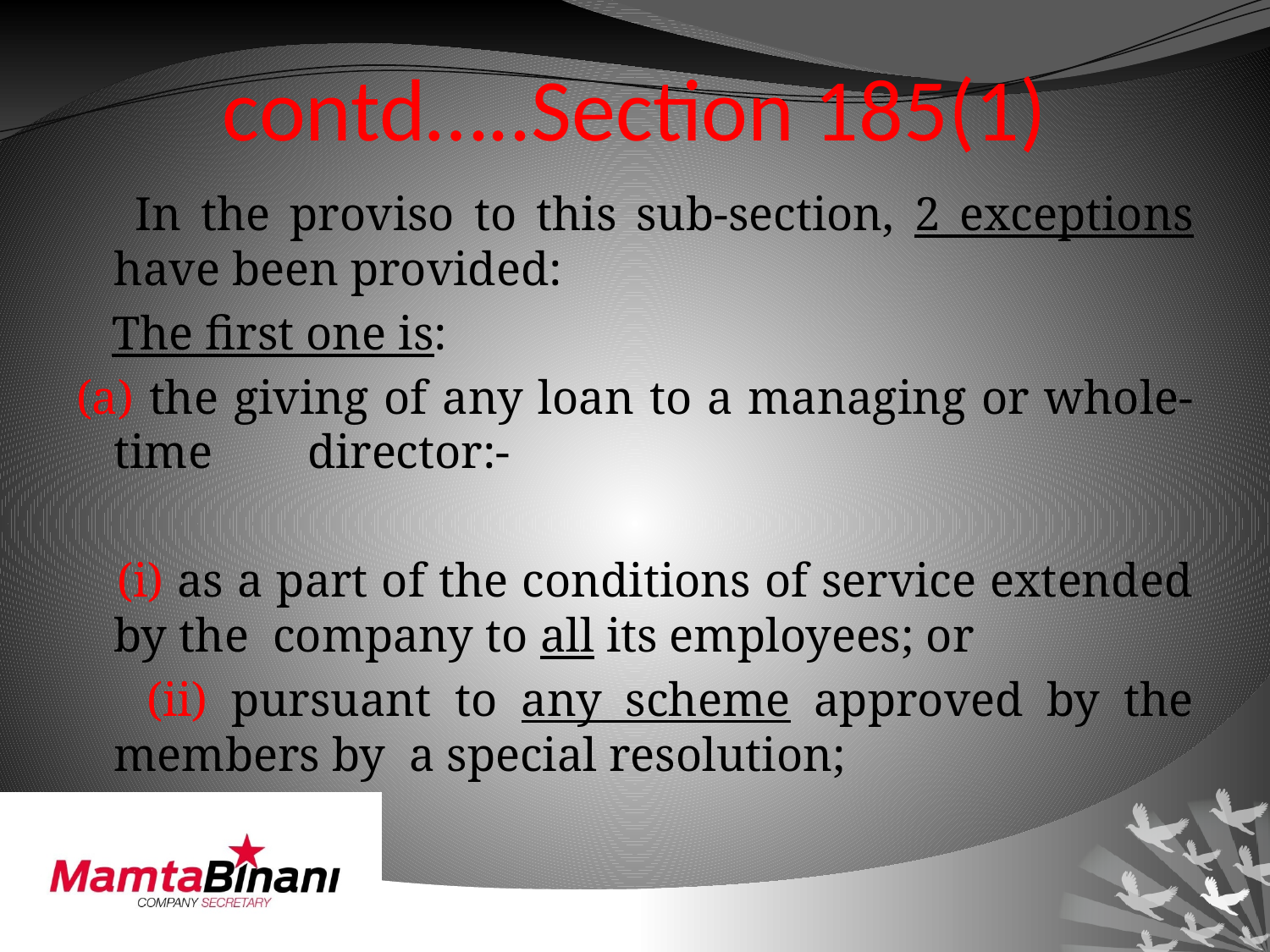

# contd…..Section 185(1)
   In the proviso to this sub-section, 2 exceptions have been provided:
   The first one is:
(a) the giving of any loan to a managing or whole-time        director:-

   (i) as a part of the conditions of service extended by the  company to all its employees; or
   (ii) pursuant to any scheme approved by the members by  a special resolution;